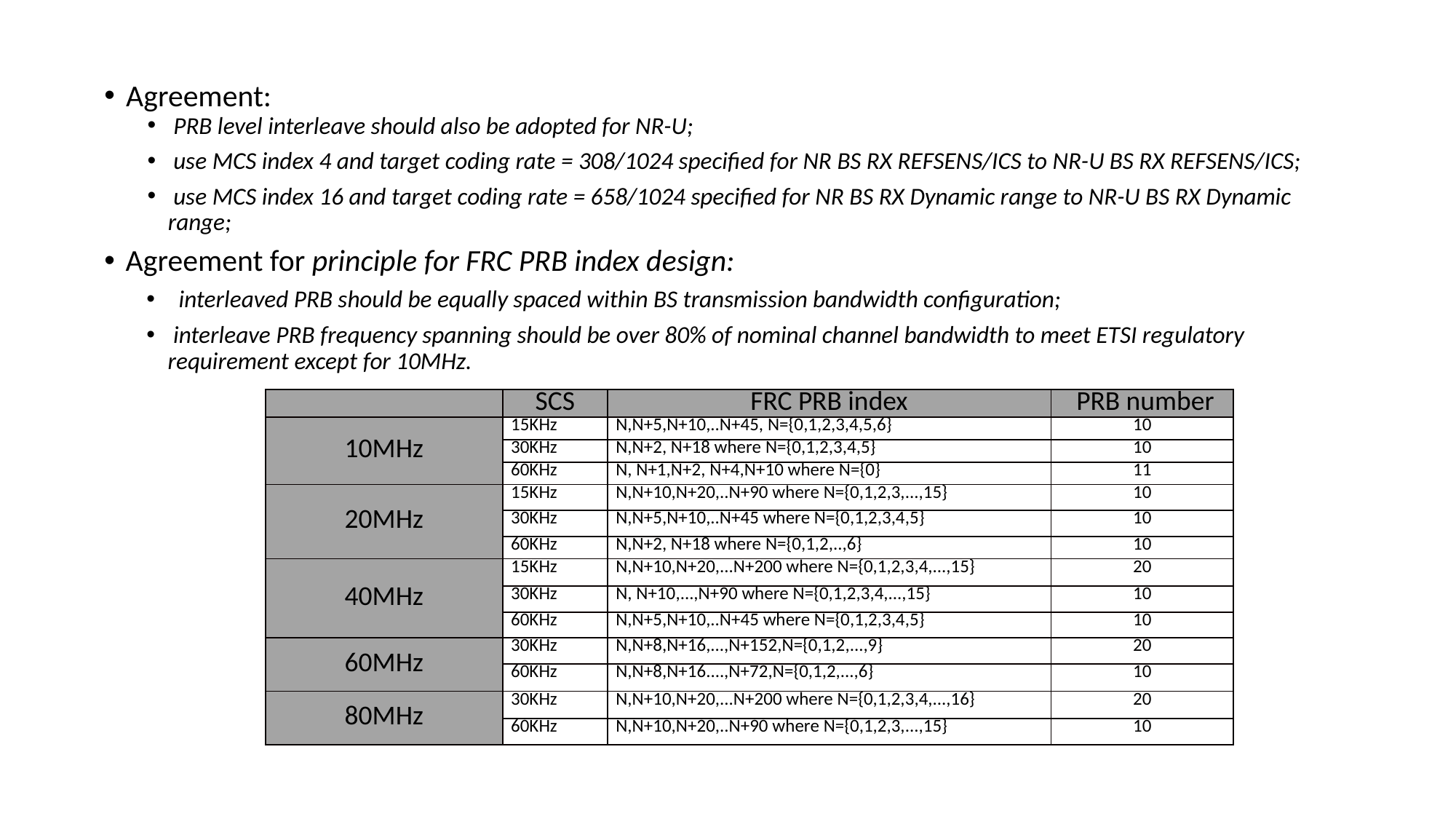

Agreement:
 PRB level interleave should also be adopted for NR-U;
 use MCS index 4 and target coding rate = 308/1024 specified for NR BS RX REFSENS/ICS to NR-U BS RX REFSENS/ICS;
 use MCS index 16 and target coding rate = 658/1024 specified for NR BS RX Dynamic range to NR-U BS RX Dynamic range;
Agreement for principle for FRC PRB index design:
  interleaved PRB should be equally spaced within BS transmission bandwidth configuration;
 interleave PRB frequency spanning should be over 80% of nominal channel bandwidth to meet ETSI regulatory requirement except for 10MHz.

|  | SCS | FRC PRB index | PRB number |
| --- | --- | --- | --- |
| 10MHz | 15KHz | N,N+5,N+10,..N+45, N={0,1,2,3,4,5,6} | 10 |
|  | 30KHz | N,N+2, N+18 where N={0,1,2,3,4,5} | 10 |
|  | 60KHz | N, N+1,N+2, N+4,N+10 where N={0} | 11 |
| 20MHz | 15KHz | N,N+10,N+20,..N+90 where N={0,1,2,3,...,15} | 10 |
|  | 30KHz | N,N+5,N+10,..N+45 where N={0,1,2,3,4,5} | 10 |
|  | 60KHz | N,N+2, N+18 where N={0,1,2,..,6} | 10 |
| 40MHz | 15KHz | N,N+10,N+20,...N+200 where N={0,1,2,3,4,...,15} | 20 |
|  | 30KHz | N, N+10,...,N+90 where N={0,1,2,3,4,...,15} | 10 |
|  | 60KHz | N,N+5,N+10,..N+45 where N={0,1,2,3,4,5} | 10 |
| 60MHz | 30KHz | N,N+8,N+16,...,N+152,N={0,1,2,...,9} | 20 |
|  | 60KHz | N,N+8,N+16....,N+72,N={0,1,2,...,6} | 10 |
| 80MHz | 30KHz | N,N+10,N+20,...N+200 where N={0,1,2,3,4,...,16} | 20 |
|  | 60KHz | N,N+10,N+20,..N+90 where N={0,1,2,3,...,15} | 10 |
3